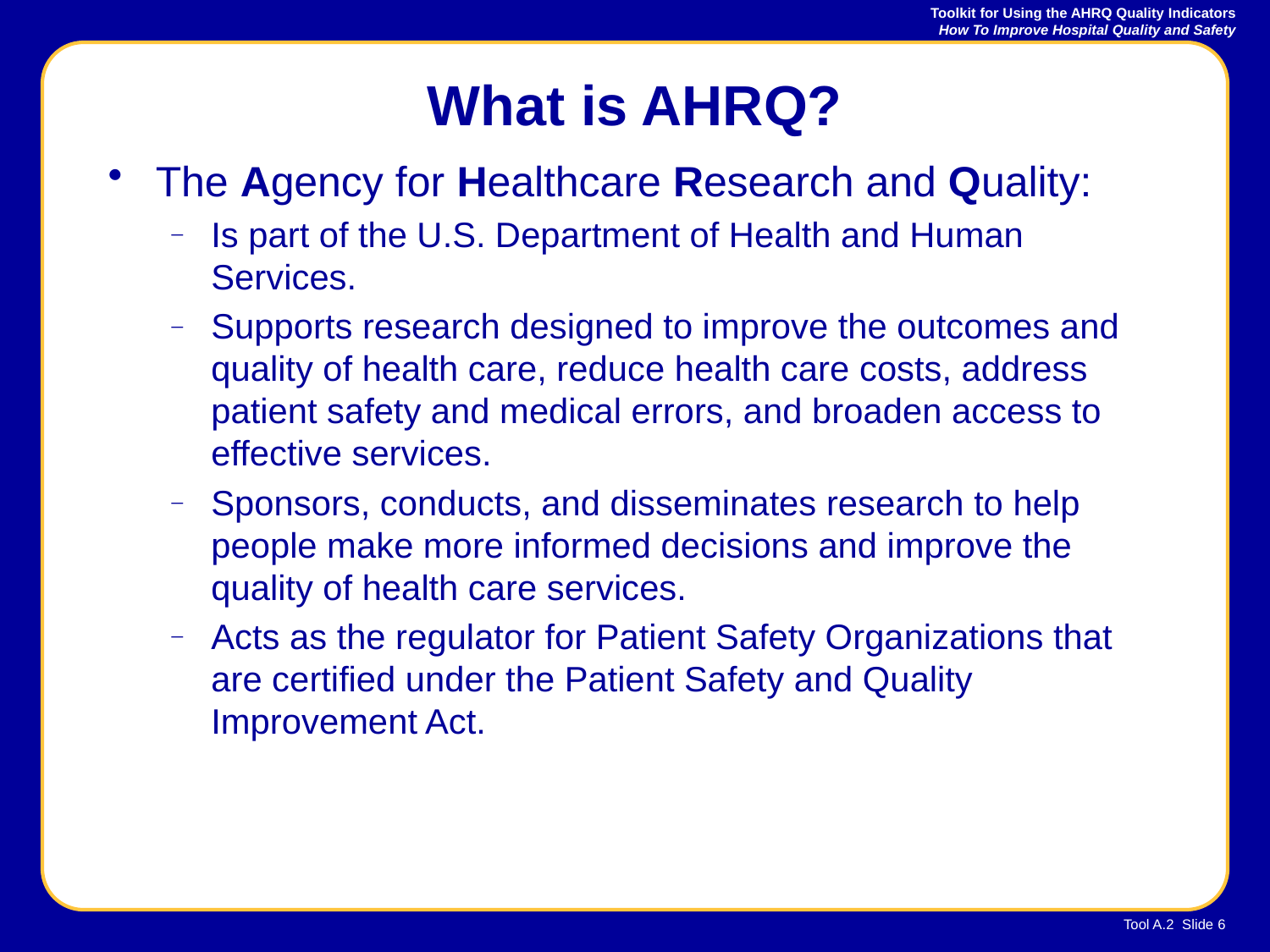

# What is AHRQ?
The Agency for Healthcare Research and Quality:
Is part of the U.S. Department of Health and Human Services.
Supports research designed to improve the outcomes and quality of health care, reduce health care costs, address patient safety and medical errors, and broaden access to effective services.
Sponsors, conducts, and disseminates research to help people make more informed decisions and improve the quality of health care services.
Acts as the regulator for Patient Safety Organizations that are certified under the Patient Safety and Quality Improvement Act.